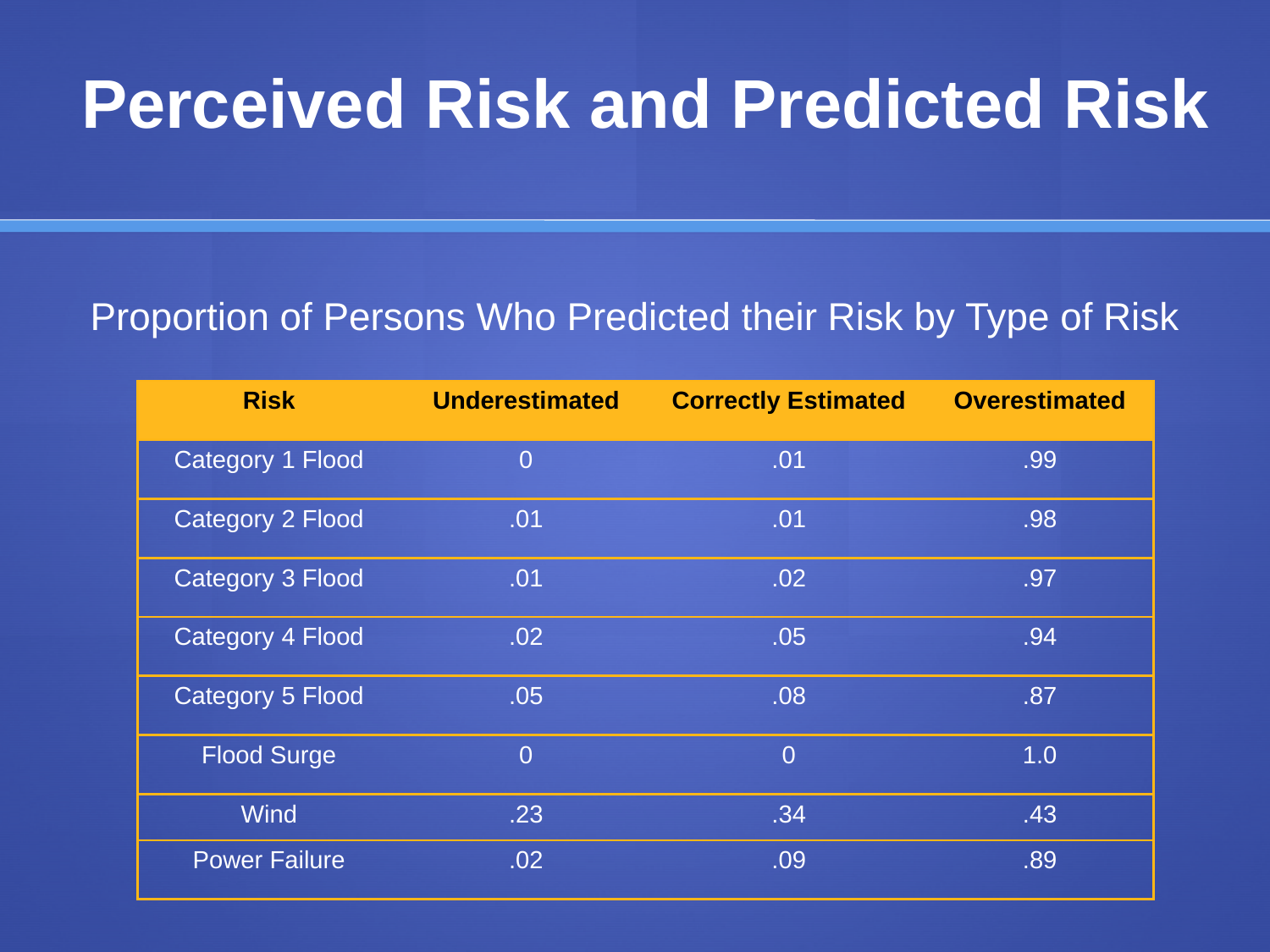

# Perceived Risk and Predicted Risk
Proportion of Persons Who Predicted their Risk by Type of Risk
| Risk | Underestimated | Correctly Estimated | Overestimated |
| --- | --- | --- | --- |
| Category 1 Flood | 0 | .01 | .99 |
| Category 2 Flood | .01 | .01 | .98 |
| Category 3 Flood | .01 | .02 | .97 |
| Category 4 Flood | .02 | .05 | .94 |
| Category 5 Flood | .05 | .08 | .87 |
| Flood Surge | 0 | 0 | 1.0 |
| Wind | .23 | .34 | .43 |
| Power Failure | .02 | .09 | .89 |